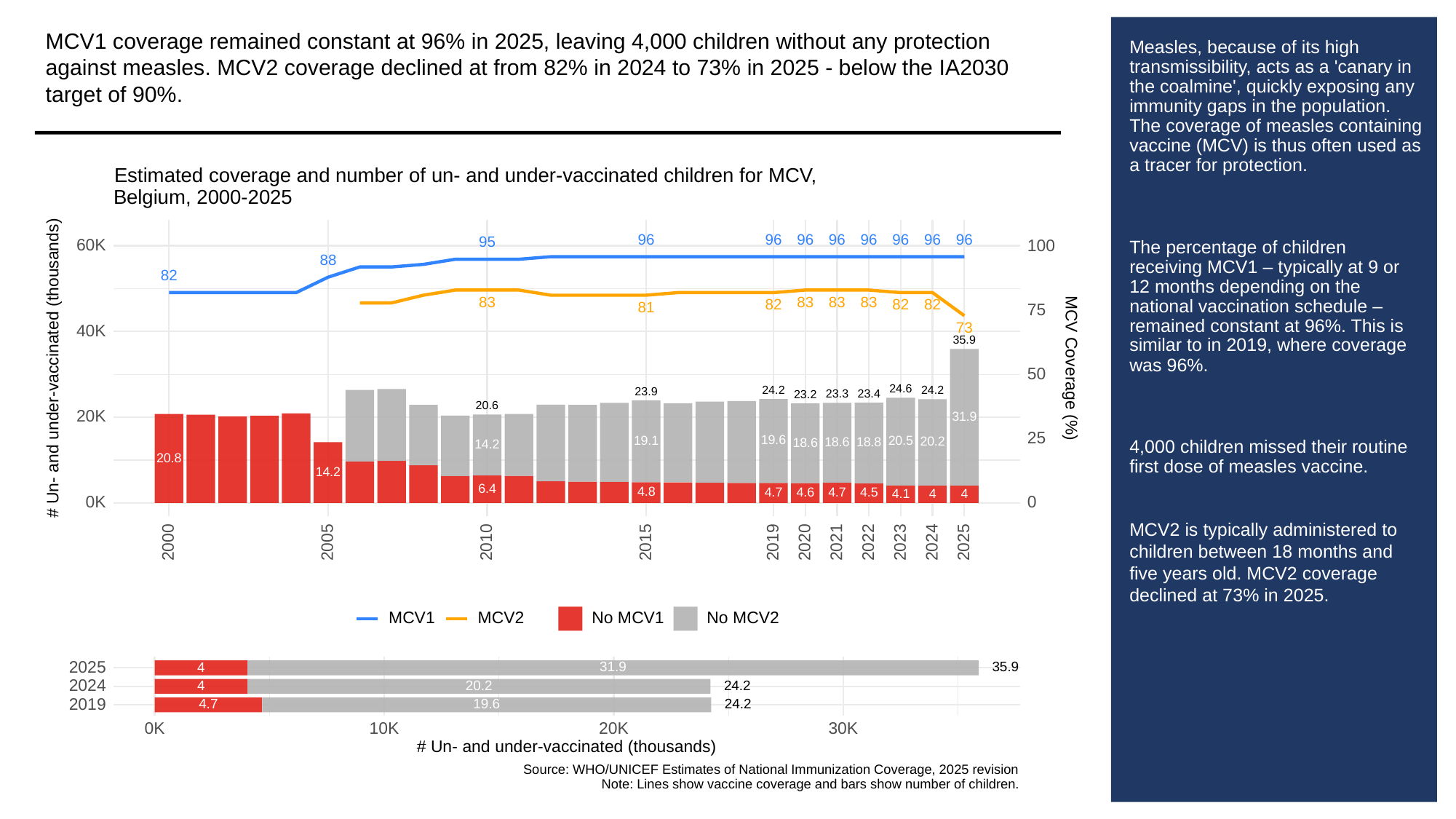

MCV1 coverage remained constant at 96% in 2025, leaving 4,000 children without any protection against measles. MCV2 coverage declined at from 82% in 2024 to 73% in 2025 - below the IA2030 target of 90%.
# Measles, because of its high transmissibility, acts as a 'canary in the coalmine', quickly exposing any immunity gaps in the population. The coverage of measles containing vaccine (MCV) is thus often used as a tracer for protection.

The percentage of children receiving MCV1 – typically at 9 or 12 months depending on the national vaccination schedule – remained constant at 96%. This is similar to in 2019, where coverage was 96%.

4,000 children missed their routine first dose of measles vaccine.

MCV2 is typically administered to children between 18 months and five years old. MCV2 coverage declined at 73% in 2025.

Estimated coverage and number of un- and under-vaccinated children for MCV,
Belgium, 2000-2025

96
96
96
96
96
96
96
96
95
60K
100

88

82

83
83
83
83
82
82
82
81
75
73
40K

35.9

# Un- and under-vaccinated (thousands)
MCV Coverage (%)
50

24.6
24.2
24.2
23.9

23.4
23.3
23.2

20.6

20K
31.9

25
19.6
19.1
20.5
20.2
18.6
18.8
18.6
14.2

20.8

14.2

6.4

4.8
4.6
4.7
4.7
4.5
4.1
4
4
0K
0

2023
2000
2005
2010
2015
2019
2020
2021
2022
2024
2025

MCV1
MCV2
No MCV1
No MCV2

2025
31.9
35.9
4

2024
20.2
24.2
4

2019
19.6
24.2
4.7

30K
0K
10K
20K
# Un- and under-vaccinated (thousands)
Source: WHO/UNICEF Estimates of National Immunization Coverage, 2025 revision
Note: Lines show vaccine coverage and bars show number of children.